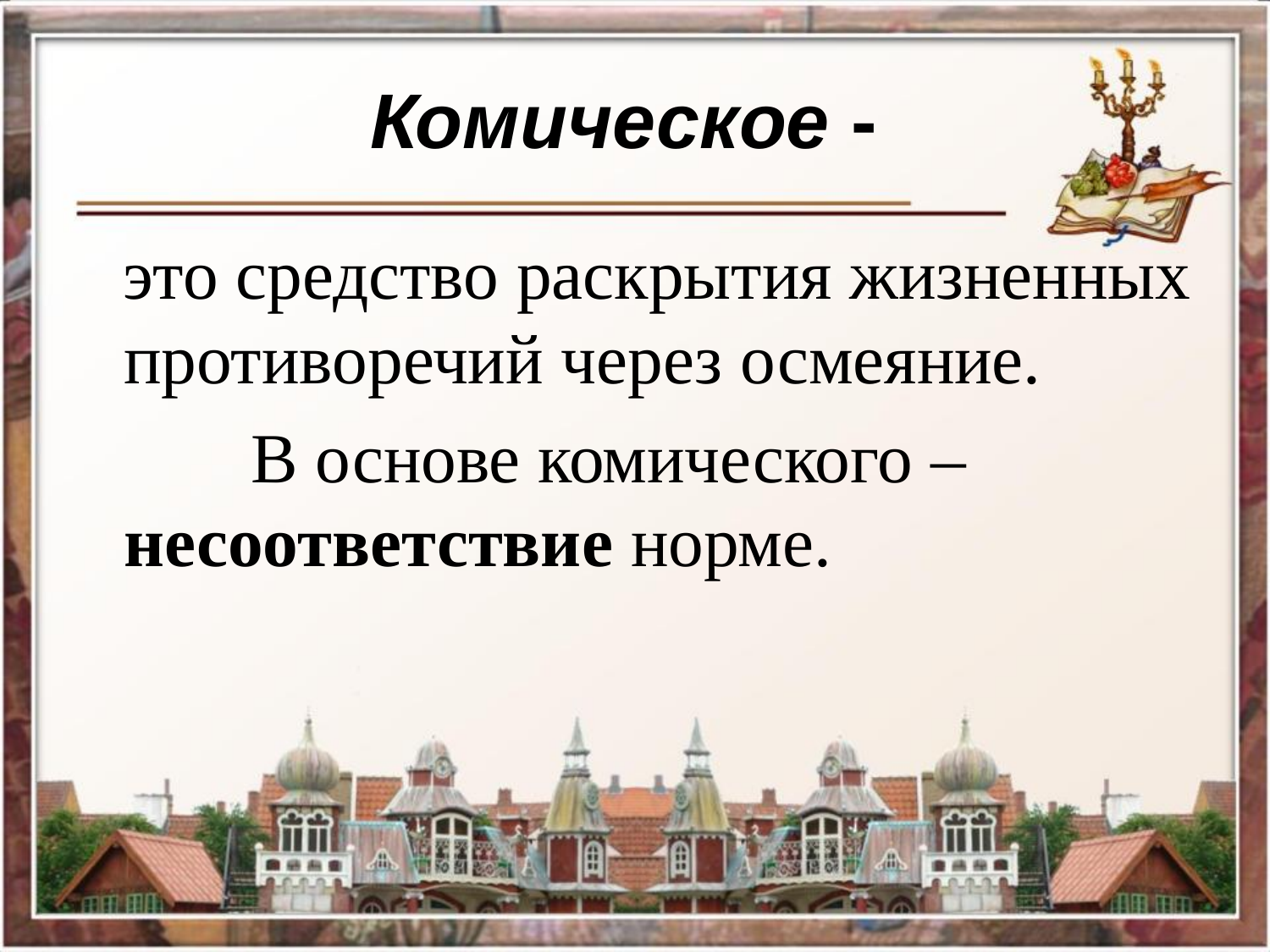

# Комическое -
   это средство раскрытия жизненных противоречий через осмеяние.
		В основе комического – несоответствие норме.